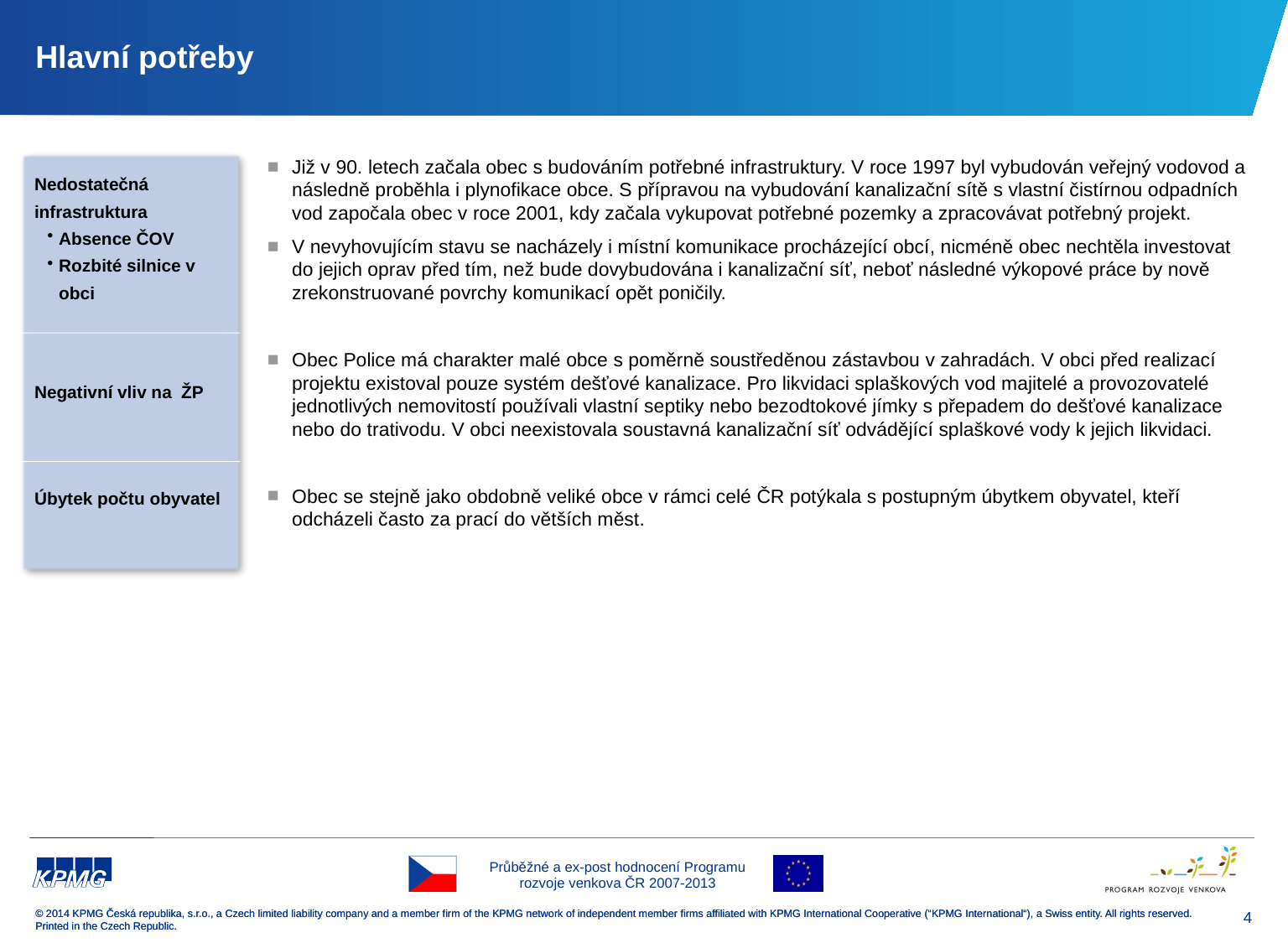

# Hlavní potřeby
Nedostatečná infrastruktura
Absence ČOV
Rozbité silnice v obci

Negativní vliv na  ŽP

Úbytek počtu obyvatel

Již v 90. letech začala obec s budováním potřebné infrastruktury. V roce 1997 byl vybudován veřejný vodovod a následně proběhla i plynofikace obce. S přípravou na vybudování kanalizační sítě s vlastní čistírnou odpadních vod započala obec v roce 2001, kdy začala vykupovat potřebné pozemky a zpracovávat potřebný projekt.
V nevyhovujícím stavu se nacházely i místní komunikace procházející obcí, nicméně obec nechtěla investovat do jejich oprav před tím, než bude dovybudována i kanalizační síť, neboť následné výkopové práce by nově zrekonstruované povrchy komunikací opět poničily.

Obec Police má charakter malé obce s poměrně soustředěnou zástavbou v zahradách. V obci před realizací projektu existoval pouze systém dešťové kanalizace. Pro likvidaci splaškových vod majitelé a provozovatelé jednotlivých nemovitostí používali vlastní septiky nebo bezodtokové jímky s přepadem do dešťové kanalizace nebo do trativodu. V obci neexistovala soustavná kanalizační síť odvádějící splaškové vody k jejich likvidaci.

Obec se stejně jako obdobně veliké obce v rámci celé ČR potýkala s postupným úbytkem obyvatel, kteří odcházeli často za prací do větších měst.